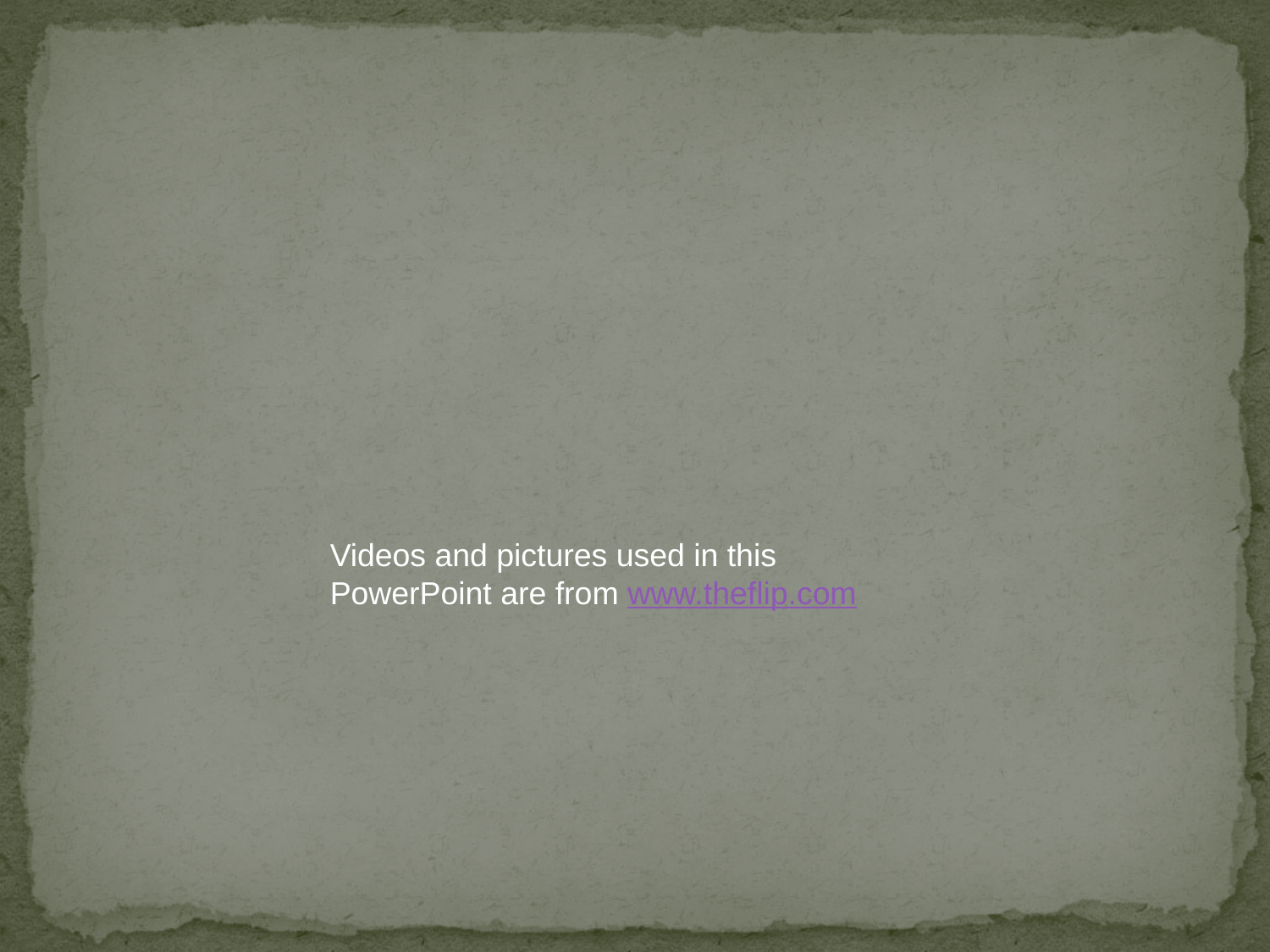

Videos and pictures used in this PowerPoint are from www.theflip.com